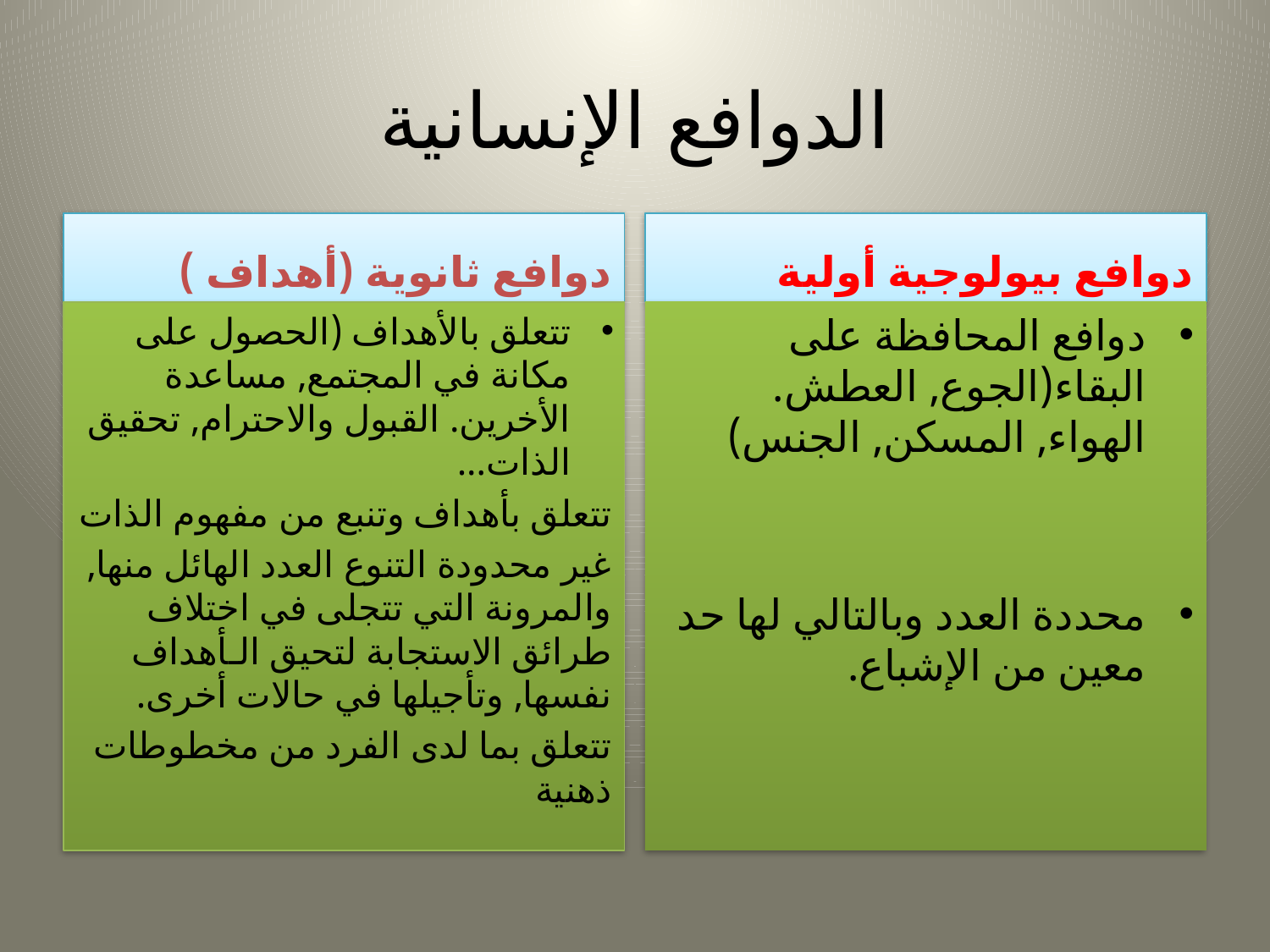

# الدوافع الإنسانية
دوافع ثانوية (أهداف )
دوافع بيولوجية أولية
تتعلق بالأهداف (الحصول على مكانة في المجتمع, مساعدة الأخرين. القبول والاحترام, تحقيق الذات...
تتعلق بأهداف وتنبع من مفهوم الذات
غير محدودة التنوع العدد الهائل منها, والمرونة التي تتجلى في اختلاف طرائق الاستجابة لتحيق الـأهداف نفسها, وتأجيلها في حالات أخرى.
تتعلق بما لدى الفرد من مخطوطات ذهنية
دوافع المحافظة على البقاء(الجوع, العطش. الهواء, المسكن, الجنس)

محددة العدد وبالتالي لها حد معين من الإشباع.